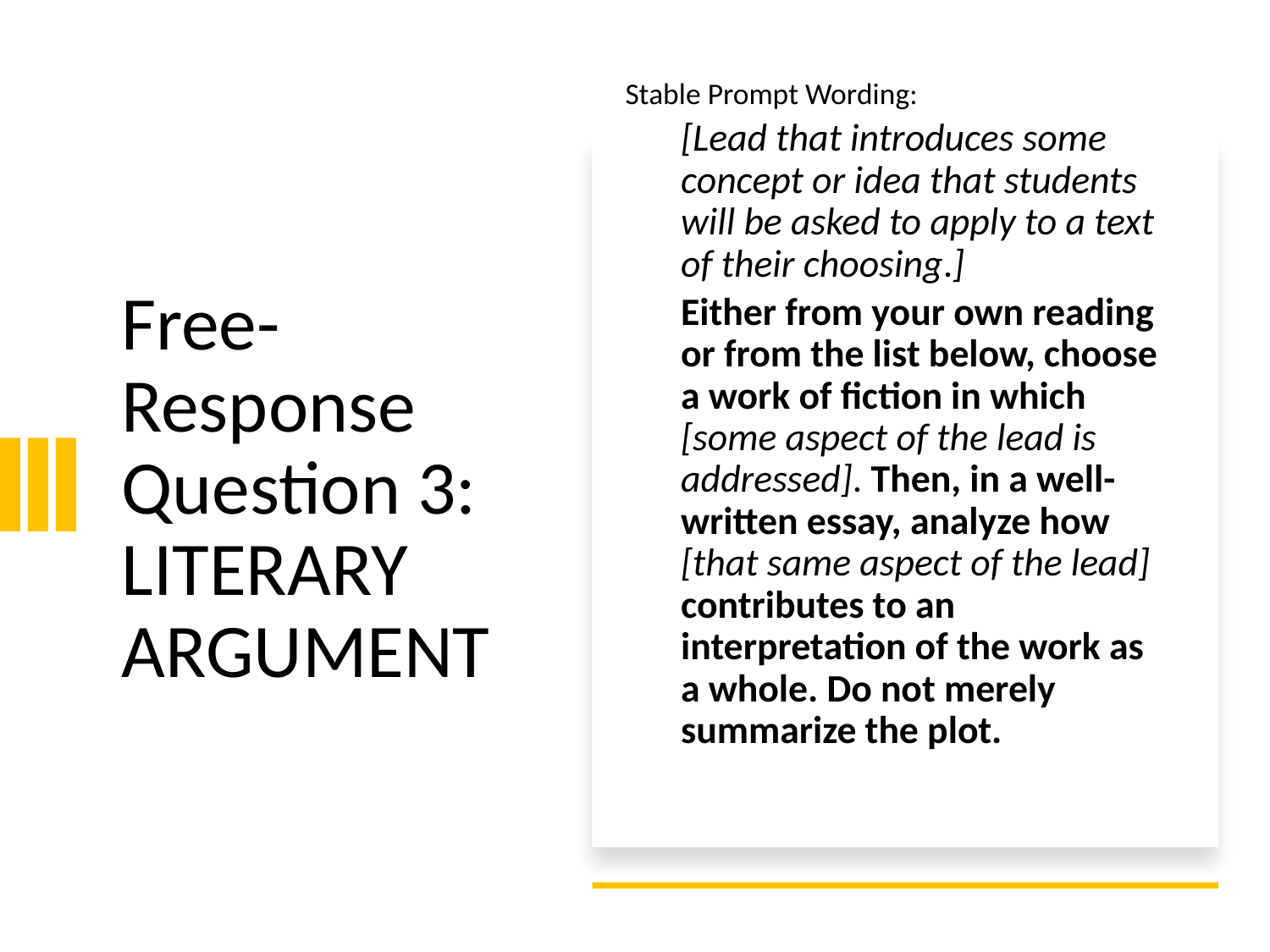

Stable Prompt Wording:
[Lead that introduces some concept or idea that students will be asked to apply to a text of their choosing.]
Either from your own reading or from the list below, choose a work of fiction in which [some aspect of the lead is addressed]. Then, in a well-written essay, analyze how [that same aspect of the lead] contributes to an interpretation of the work as a whole. Do not merely summarize the plot.

# Free-Response Question 3: LITERARY ARGUMENT